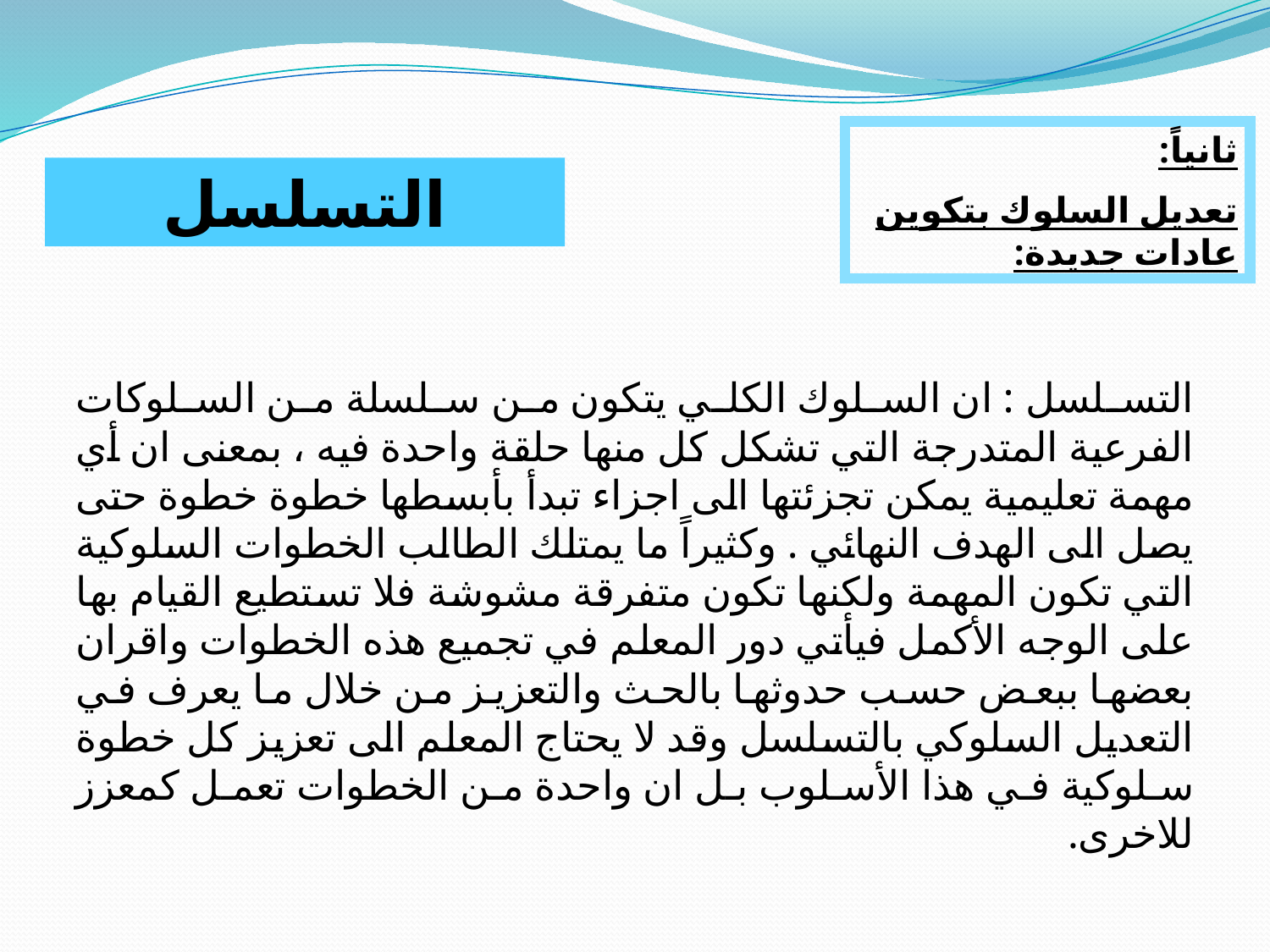

ثانياً:
تعديل السلوك بتكوين عادات جديدة:
التسلسل
التسلسل : ان السلوك الكلي يتكون من سلسلة من السلوكات الفرعية المتدرجة التي تشكل كل منها حلقة واحدة فيه ، بمعنى ان أي مهمة تعليمية يمكن تجزئتها الى اجزاء تبدأ بأبسطها خطوة خطوة حتى يصل الى الهدف النهائي . وكثيراً ما يمتلك الطالب الخطوات السلوكية التي تكون المهمة ولكنها تكون متفرقة مشوشة فلا تستطيع القيام بها على الوجه الأكمل فيأتي دور المعلم في تجميع هذه الخطوات واقران بعضها ببعض حسب حدوثها بالحث والتعزيز من خلال ما يعرف في التعديل السلوكي بالتسلسل وقد لا يحتاج المعلم الى تعزيز كل خطوة سلوكية في هذا الأسلوب بل ان واحدة من الخطوات تعمل كمعزز للاخرى.